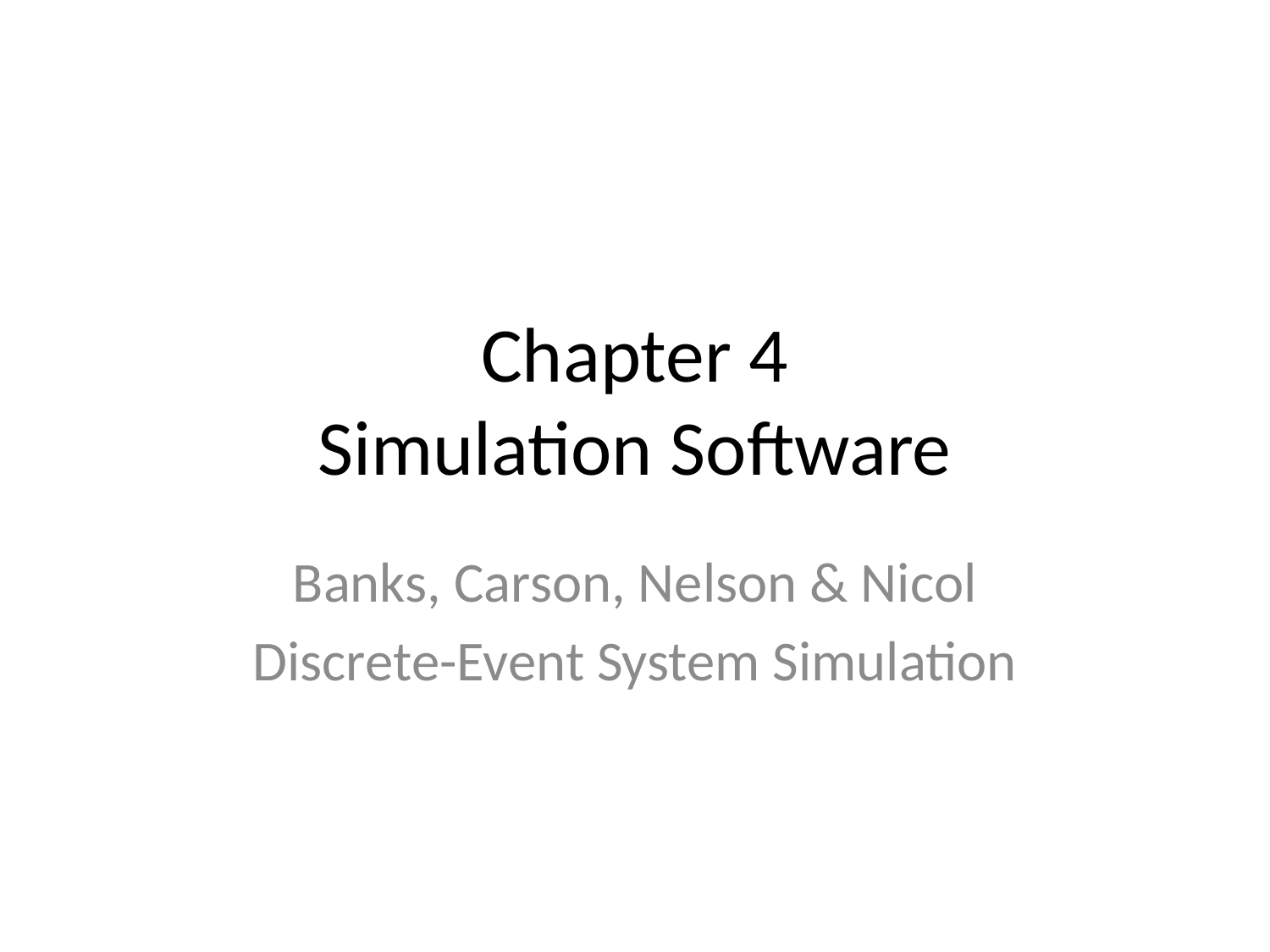

# Chapter 4 Simulation Software
Banks, Carson, Nelson & Nicol
Discrete-Event System Simulation